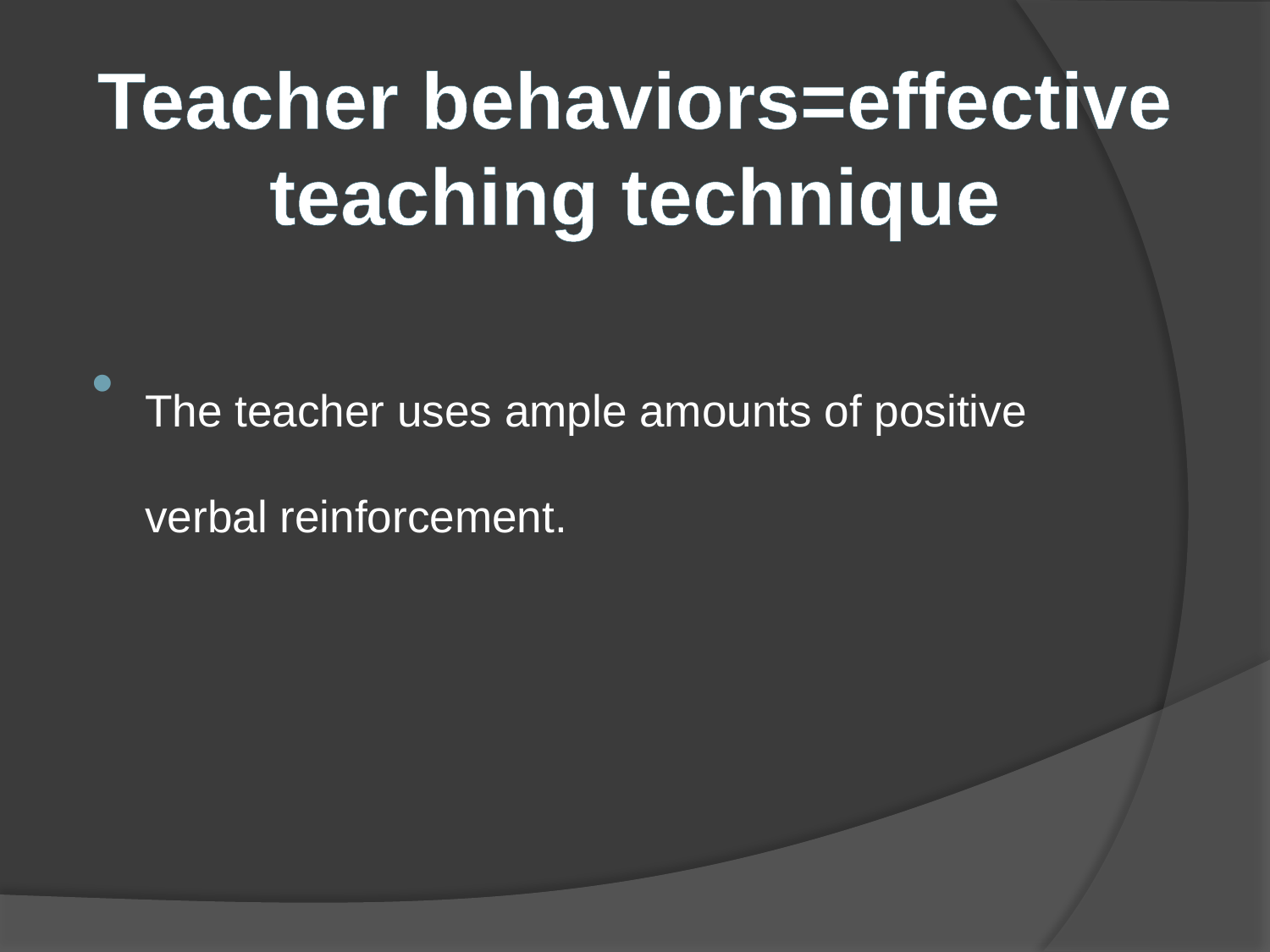

# Teacher behaviors=effective teaching technique
The teacher uses ample amounts of positive verbal reinforcement.